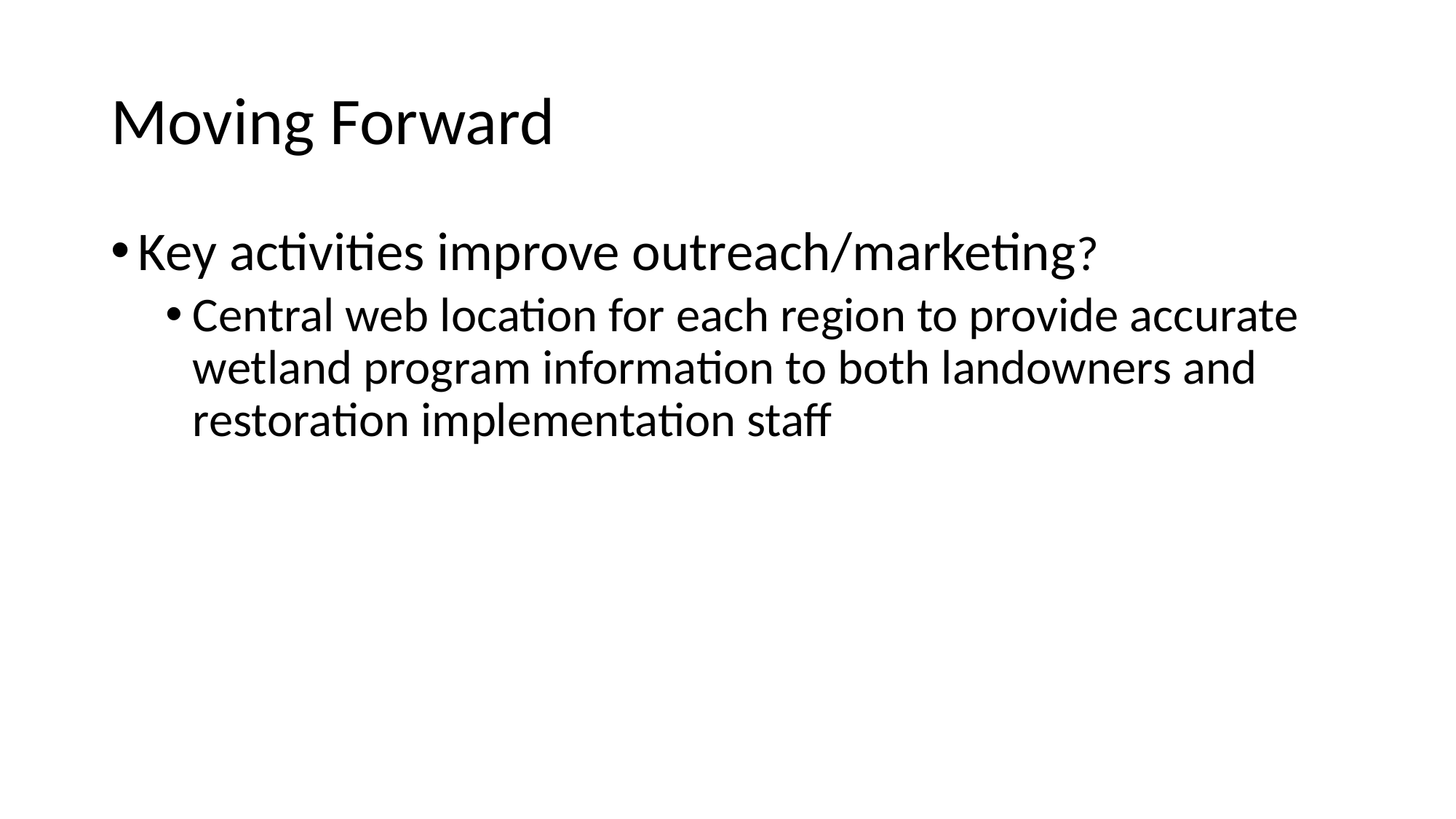

# Moving Forward
Key activities improve outreach/marketing?
Central web location for each region to provide accurate wetland program information to both landowners and restoration implementation staff